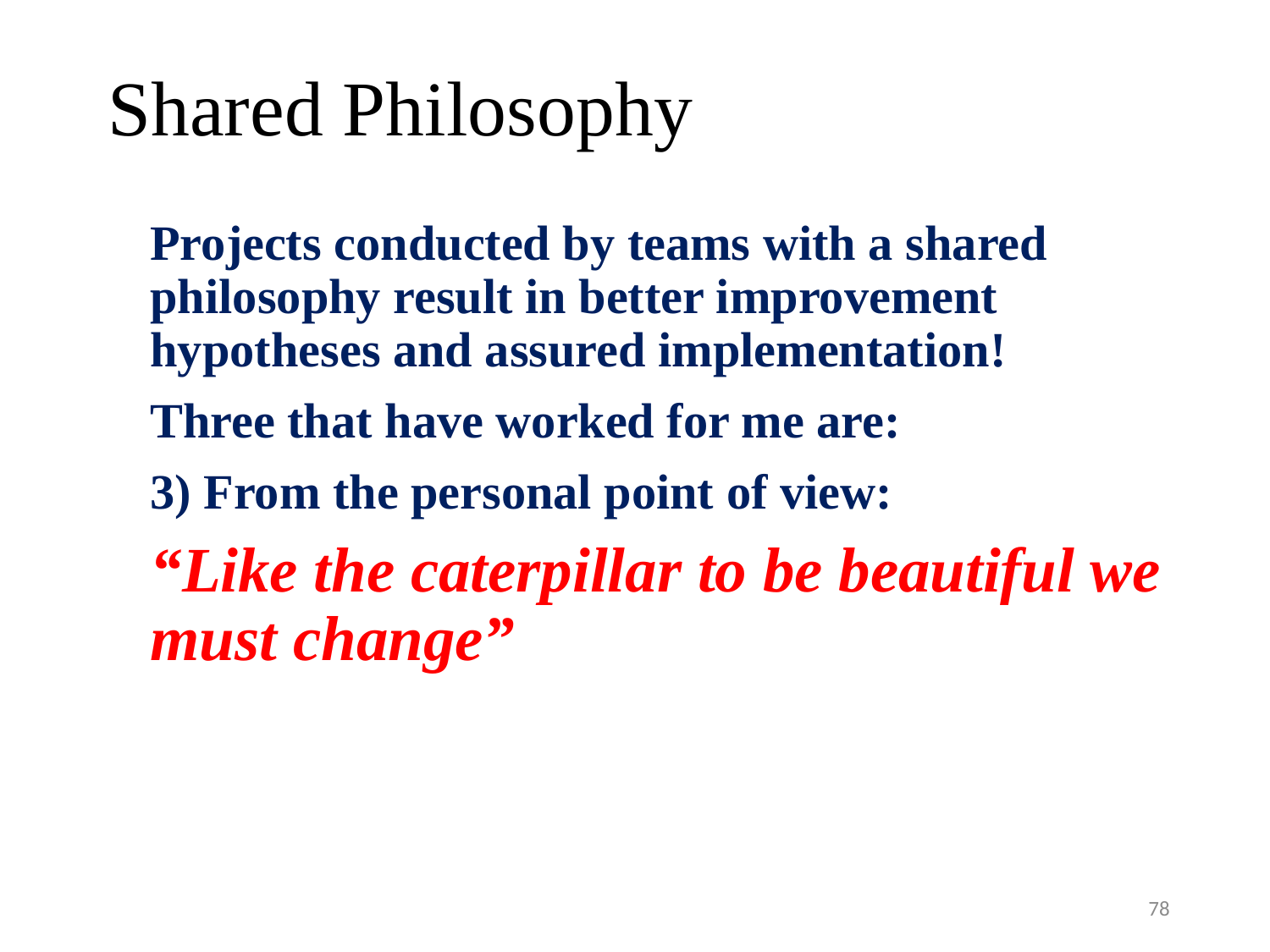

# Shared Philosophy
Projects conducted by teams with a shared philosophy result in better improvement hypotheses and assured implementation!
Three that have worked for me are:
3) From the personal point of view:
“Like the caterpillar to be beautiful we must change”
78